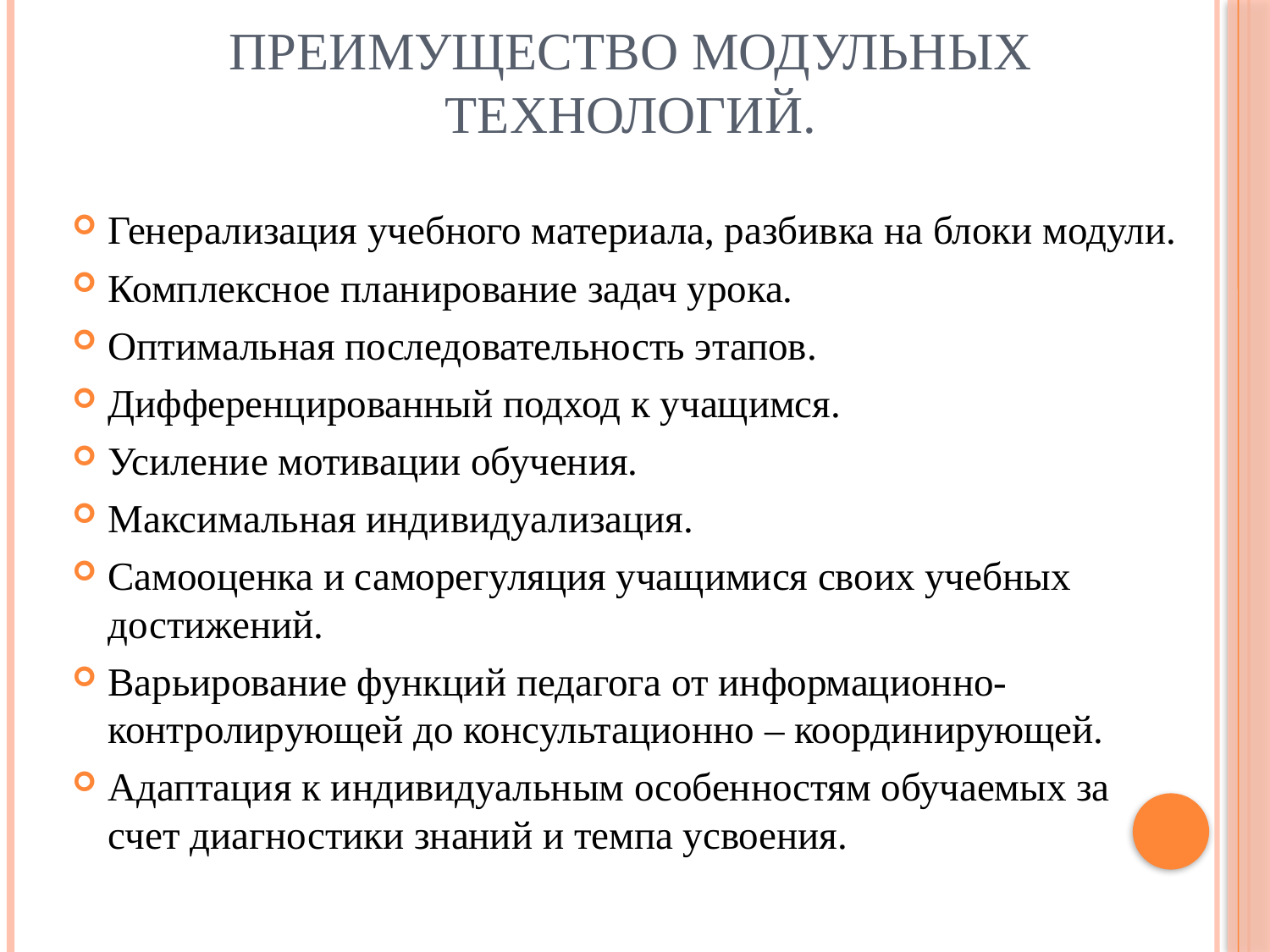

# Преимущество модульных технологий.
Генерализация учебного материала, разбивка на блоки модули.
Комплексное планирование задач урока.
Оптимальная последовательность этапов.
Дифференцированный подход к учащимся.
Усиление мотивации обучения.
Максимальная индивидуализация.
Самооценка и саморегуляция учащимися своих учебных достижений.
Варьирование функций педагога от информационно- контролирующей до консультационно – координирующей.
Адаптация к индивидуальным особенностям обучаемых за счет диагностики знаний и темпа усвоения.